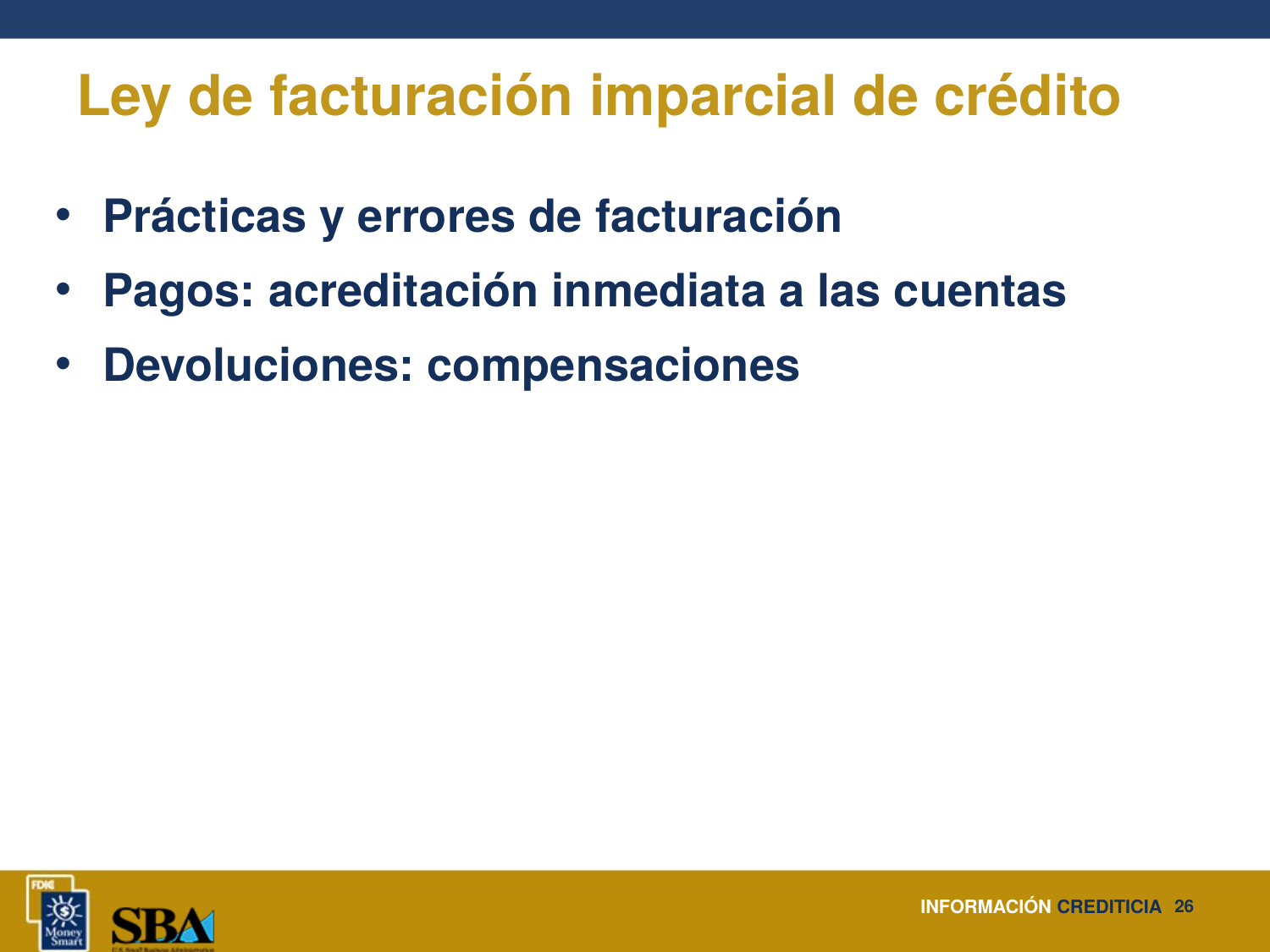

# Ley de facturación imparcial de crédito
Prácticas y errores de facturación
Pagos: acreditación inmediata a las cuentas
Devoluciones: compensaciones